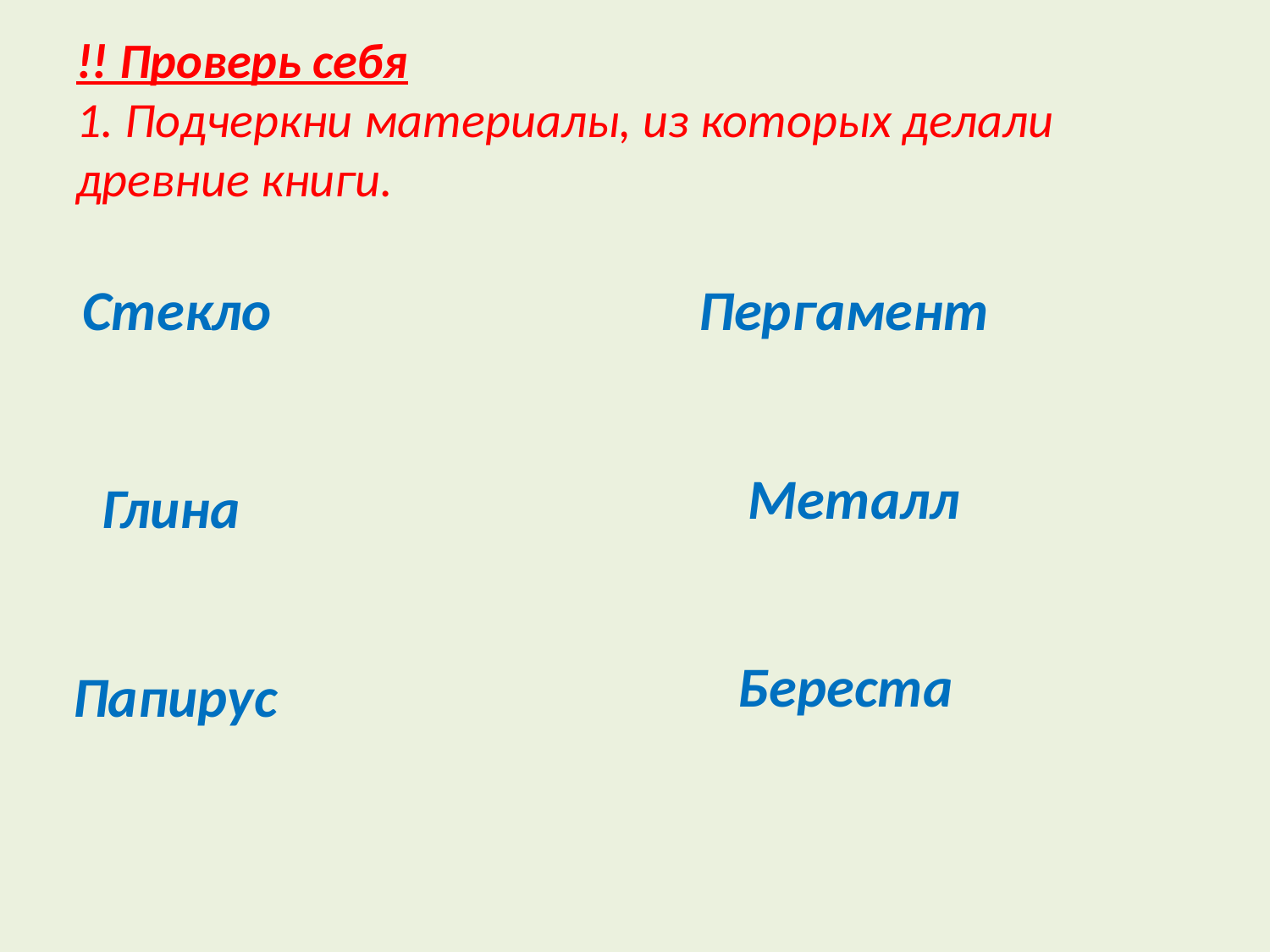

# !! Проверь себя 1. Подчеркни материалы, из которых делали древние книги.
Стекло
Пергамент
Металл
Глина
Береста
Папирус